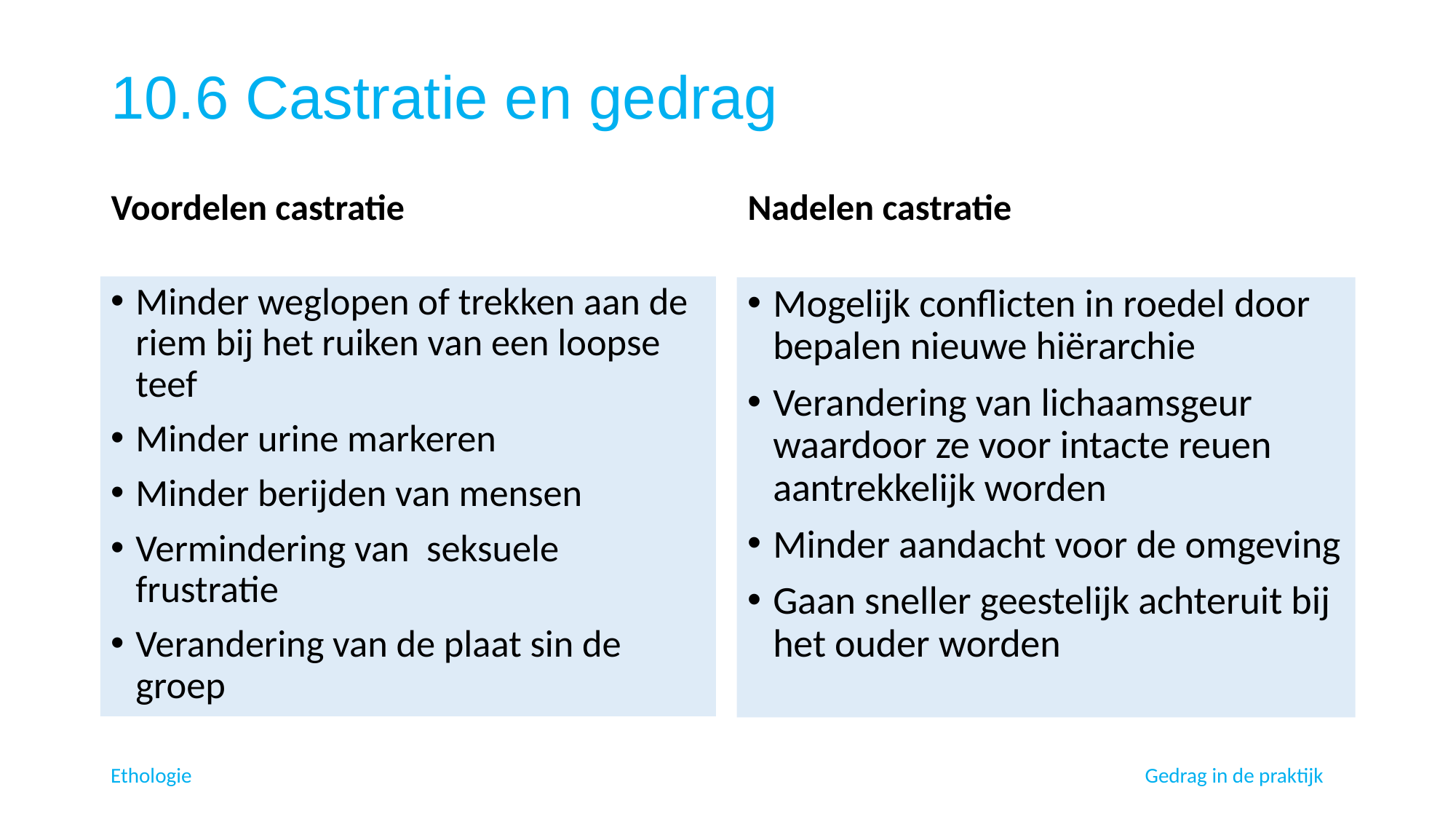

# 10.6 Castratie en gedrag
Voordelen castratie
Nadelen castratie
Minder weglopen of trekken aan de riem bij het ruiken van een loopse teef
Minder urine markeren
Minder berijden van mensen
Vermindering van  seksuele frustratie
Verandering van de plaat sin de groep
Mogelijk conflicten in roedel door bepalen nieuwe hiërarchie
Verandering van lichaamsgeur waardoor ze voor intacte reuen aantrekkelijk worden
Minder aandacht voor de omgeving
Gaan sneller geestelijk achteruit bij het ouder worden
Ethologie
Gedrag in de praktijk